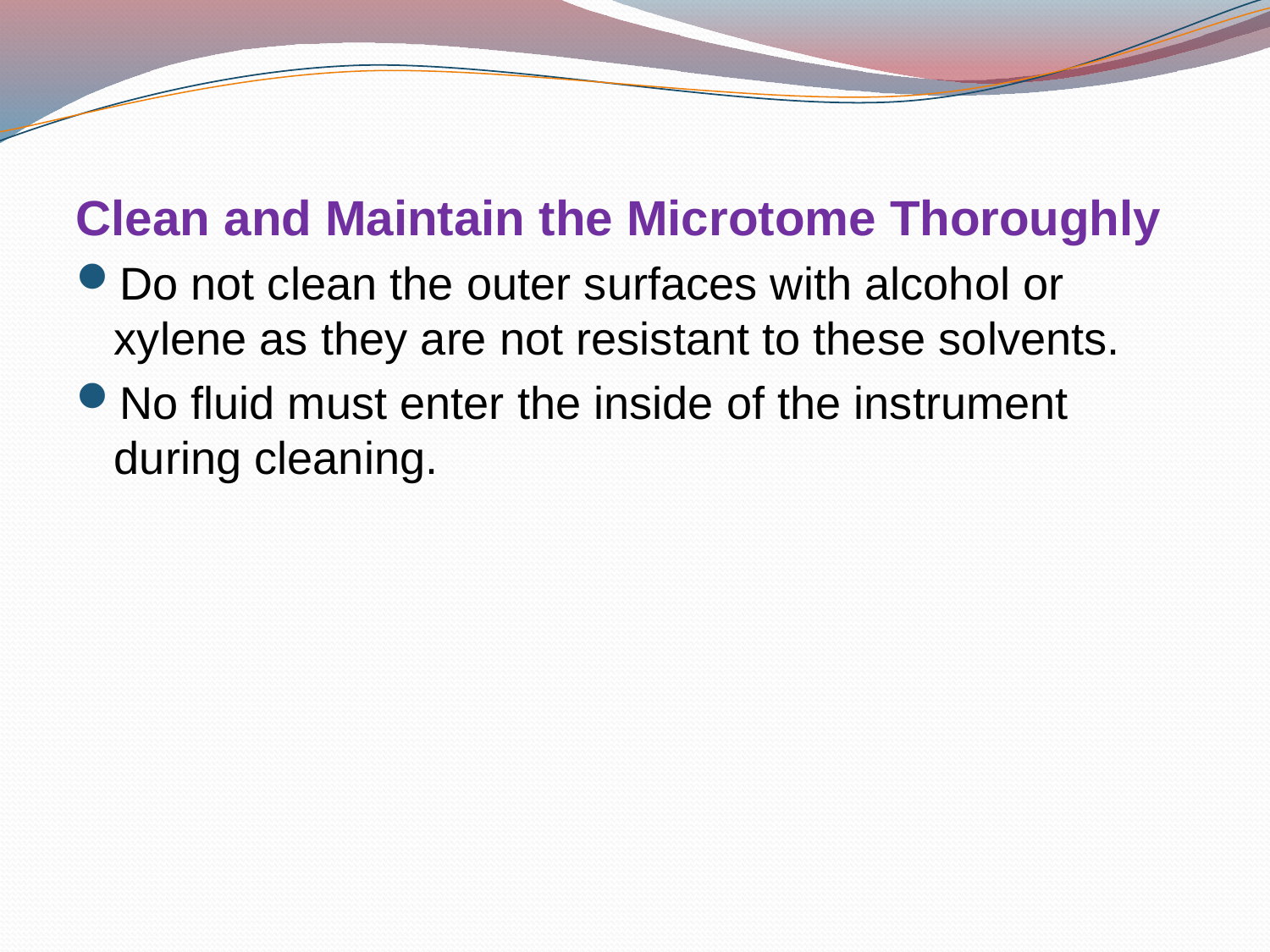

Clean and Maintain the Microtome Thoroughly
Do not clean the outer surfaces with alcohol or xylene as they are not resistant to these solvents.
No fluid must enter the inside of the instrument during cleaning.